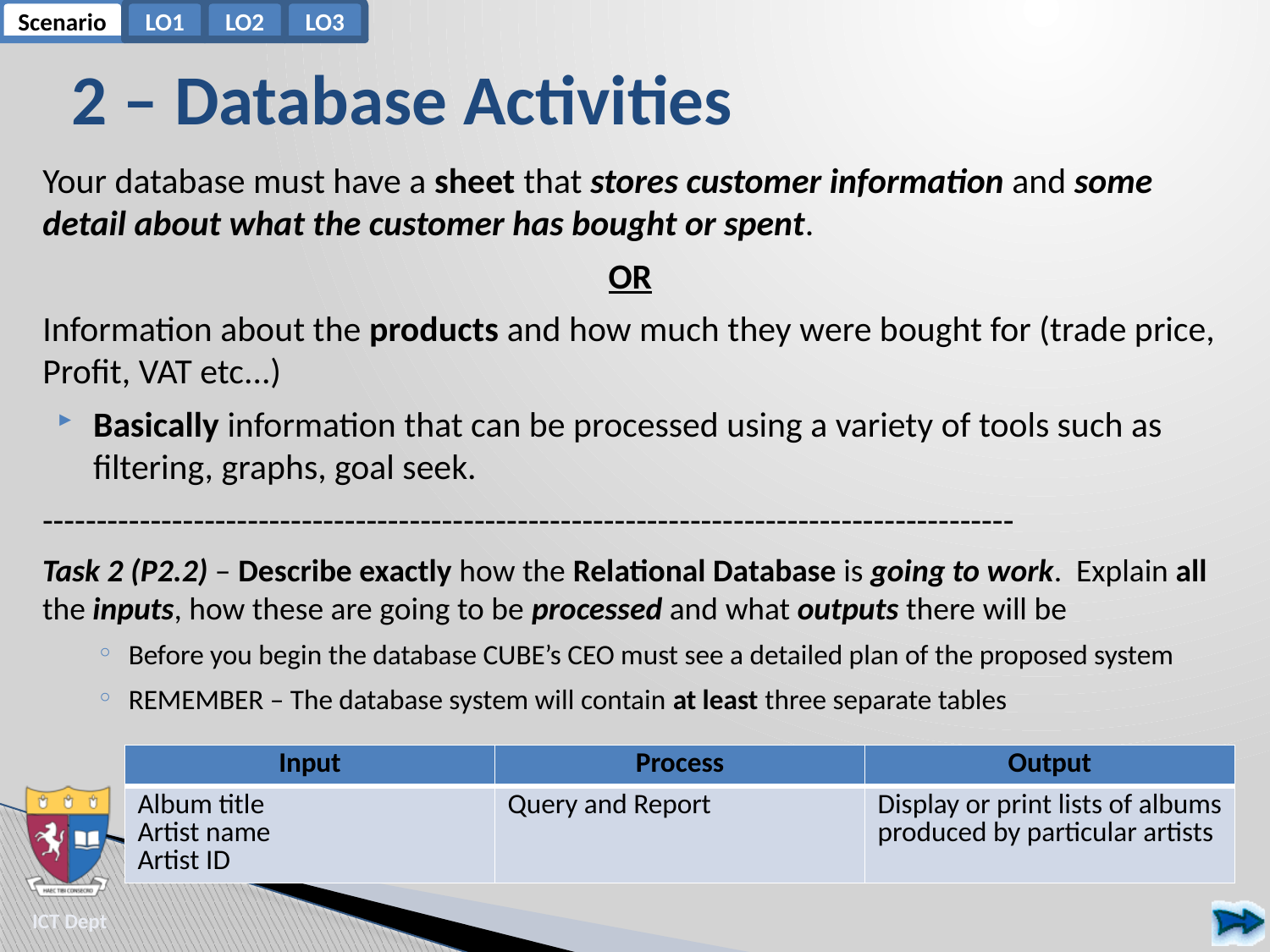

# 2 – Database Activities
Your database must have a sheet that stores customer information and some detail about what the customer has bought or spent.
OR
Information about the products and how much they were bought for (trade price, Profit, VAT etc...)
Basically information that can be processed using a variety of tools such as filtering, graphs, goal seek.
------------------------------------------------------------------------------------------
Task 2 (P2.2) – Describe exactly how the Relational Database is going to work.  Explain all the inputs, how these are going to be processed and what outputs there will be
Before you begin the database CUBE’s CEO must see a detailed plan of the proposed system
REMEMBER – The database system will contain at least three separate tables
| Input | Process | Output |
| --- | --- | --- |
| Album title Artist name Artist ID | Query and Report | Display or print lists of albums produced by particular artists |